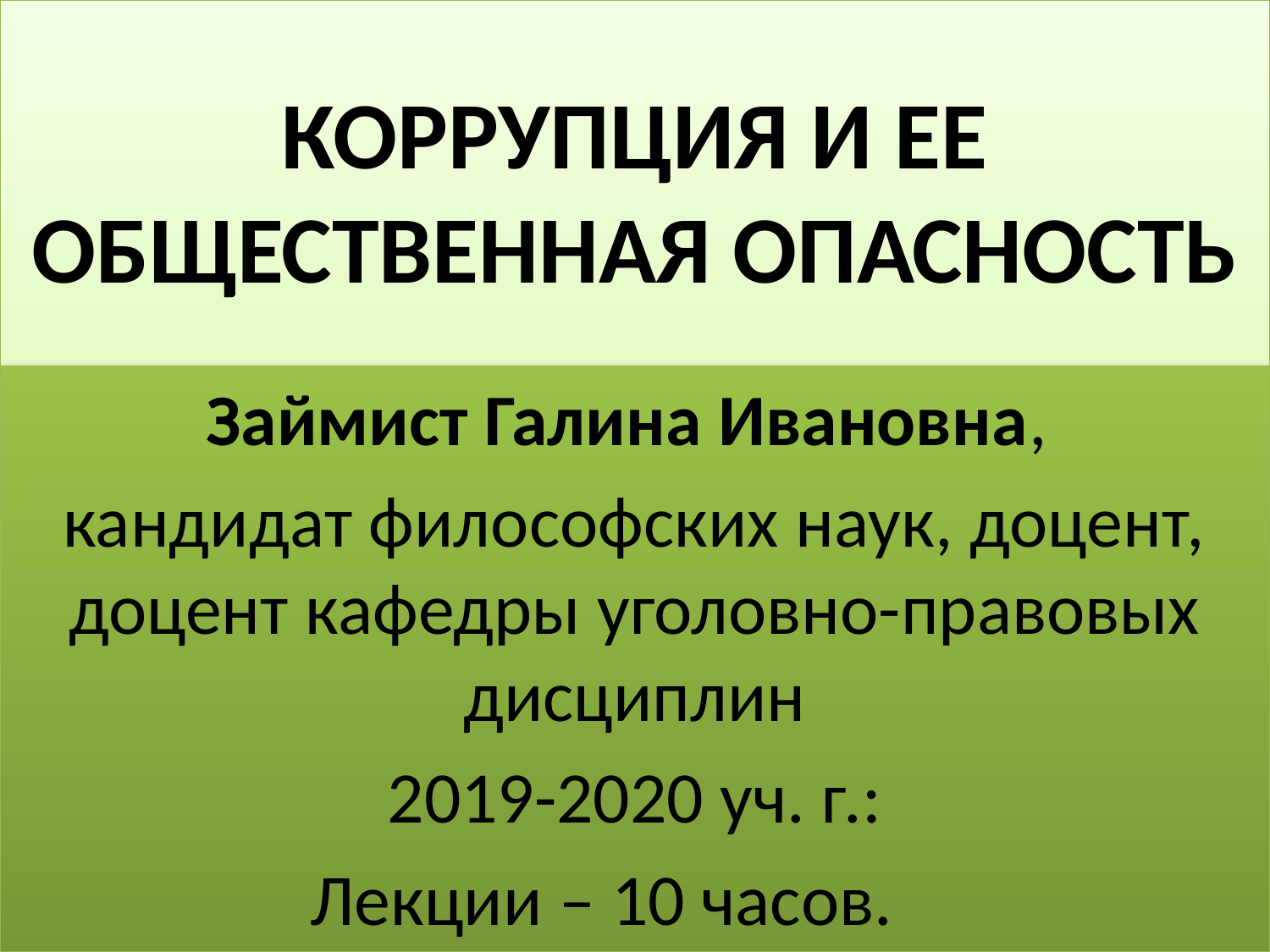

# КОРРУПЦИЯ И ЕЕ ОБЩЕСТВЕННАЯ ОПАСНОСТЬ
Займист Галина Ивановна,
кандидат философских наук, доцент, доцент кафедры уголовно-правовых дисциплин
2019-2020 уч. г.:
Лекции – 10 часов.